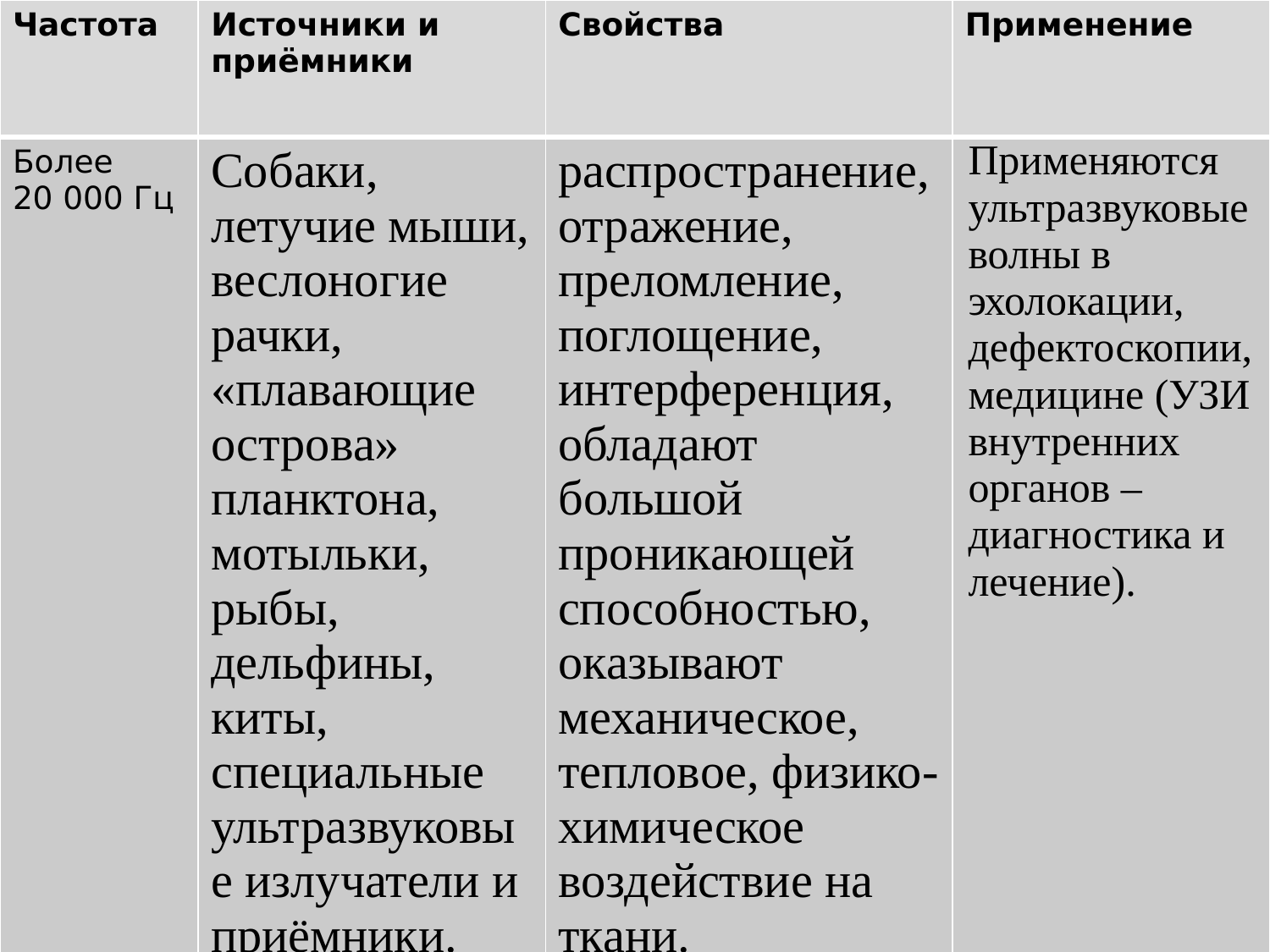

| Частота | Источники и приёмники | Свойства | Применение |
| --- | --- | --- | --- |
| Более 20 000 Гц | Собаки, летучие мыши, веслоногие рачки, «плавающие острова» планктона, мотыльки, рыбы, дельфины, киты, специальные ультразвуковые излучатели и приёмники. | распространение, отражение, преломление, поглощение, интерференция, обладают большой проникающей способностью, оказывают механическое, тепловое, физико-химическое воздействие на ткани. | Применяются ультразвуковые волны в эхолокации, дефектоскопии, медицине (УЗИ внутренних органов – диагностика и лечение). |

#